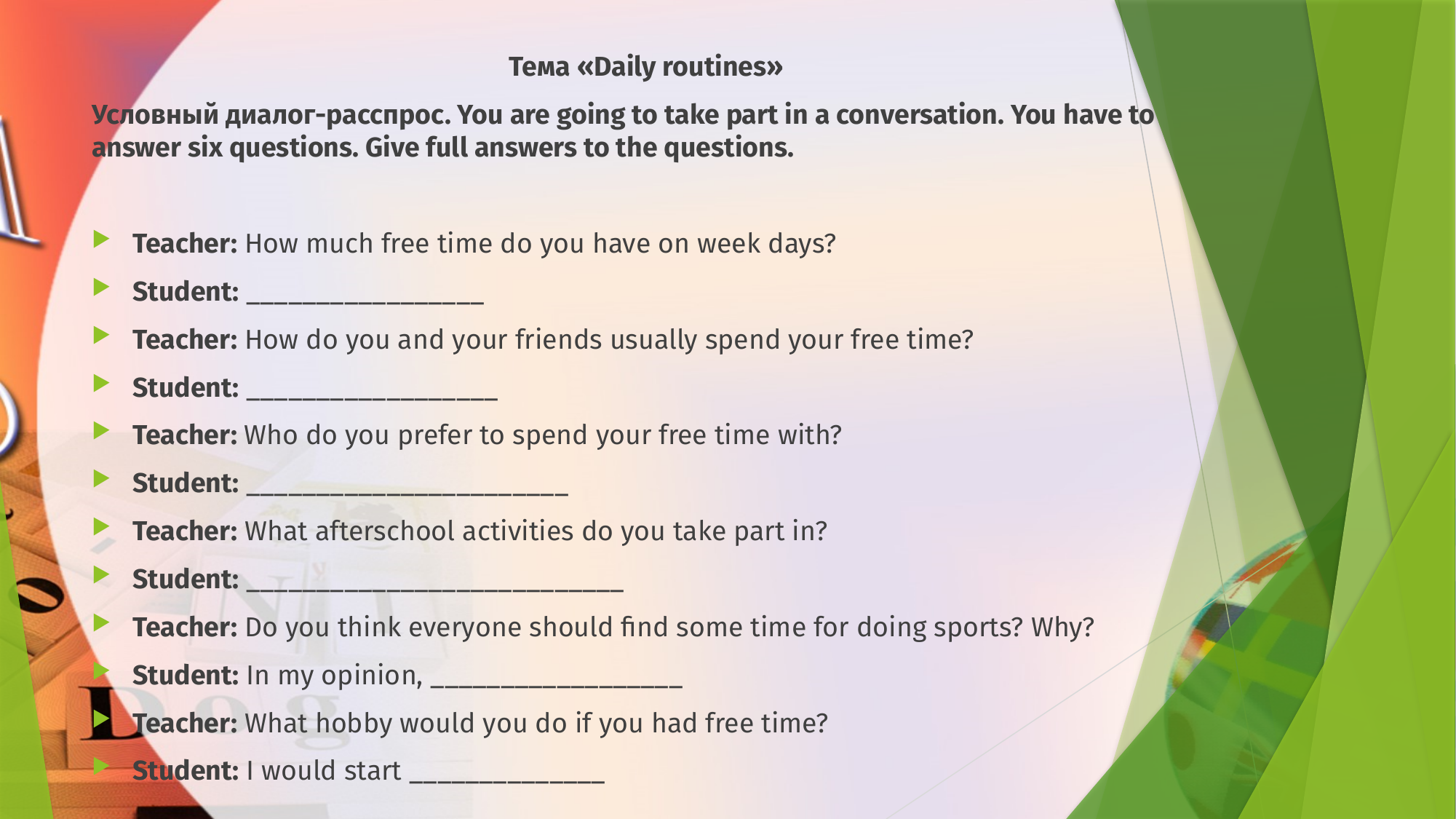

Тема «Daily routines»
Условный диалог-расспрос. You are going to take part in a conversation. You have to answer six questions. Give full answers to the questions.

Teacher: How much free time do you have on week days?
Student: _________________
Teacher: How do you and your friends usually spend your free time?
Student: __________________
Teacher: Who do you prefer to spend your free time with?
Student: _______________________
Teacher: What afterschool activities do you take part in?
Student: ___________________________
Teacher: Do you think everyone should find some time for doing sports? Why?
Student: In my opinion, __________________
Teacher: What hobby would you do if you had free time?
Student: I would start ______________
#